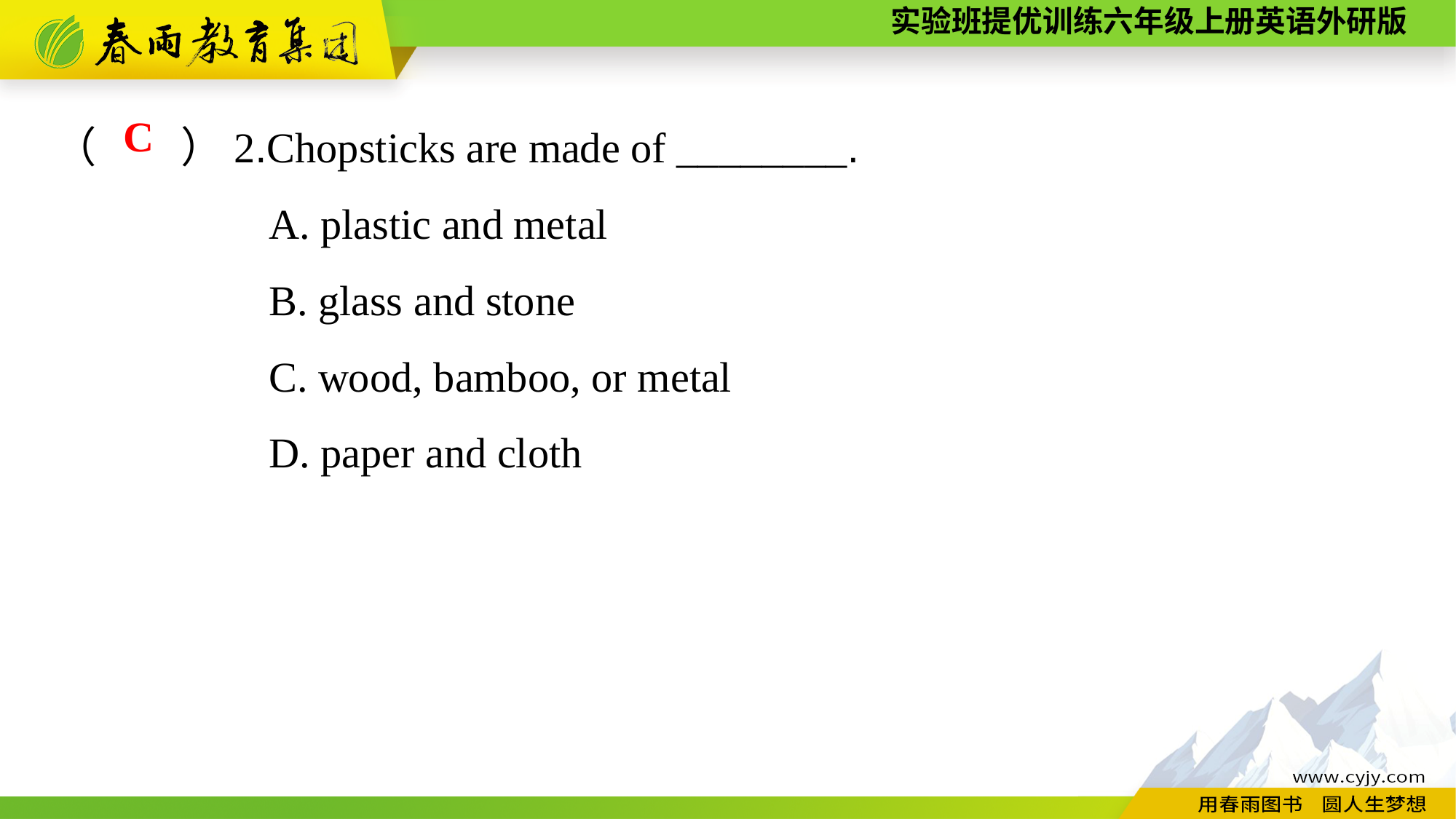

（　　）2.Chopsticks are made of ________.
A. plastic and metal
B. glass and stone
C. wood, bamboo, or metal
D. paper and cloth
C